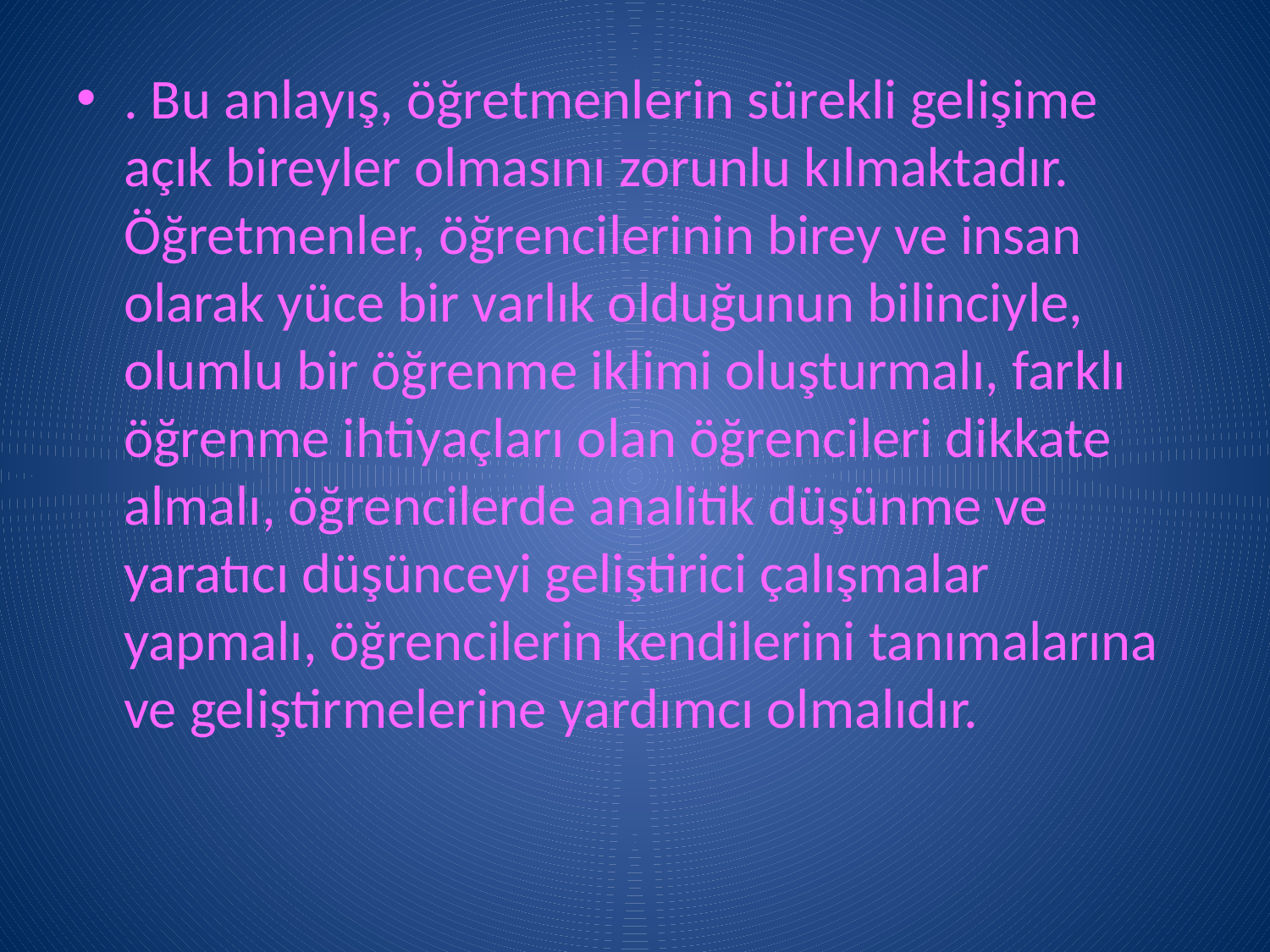

. Bu anlayış, öğretmenlerin sürekli gelişime açık bireyler olmasını zorunlu kılmaktadır. Öğretmenler, öğrencilerinin birey ve insan olarak yüce bir varlık olduğunun bilinciyle, olumlu bir öğrenme iklimi oluşturmalı, farklı öğrenme ihtiyaçları olan öğrencileri dikkate almalı, öğrencilerde analitik düşünme ve yaratıcı düşünceyi geliştirici çalışmalar yapmalı, öğrencilerin kendilerini tanımalarına ve geliştirmelerine yardımcı olmalıdır.